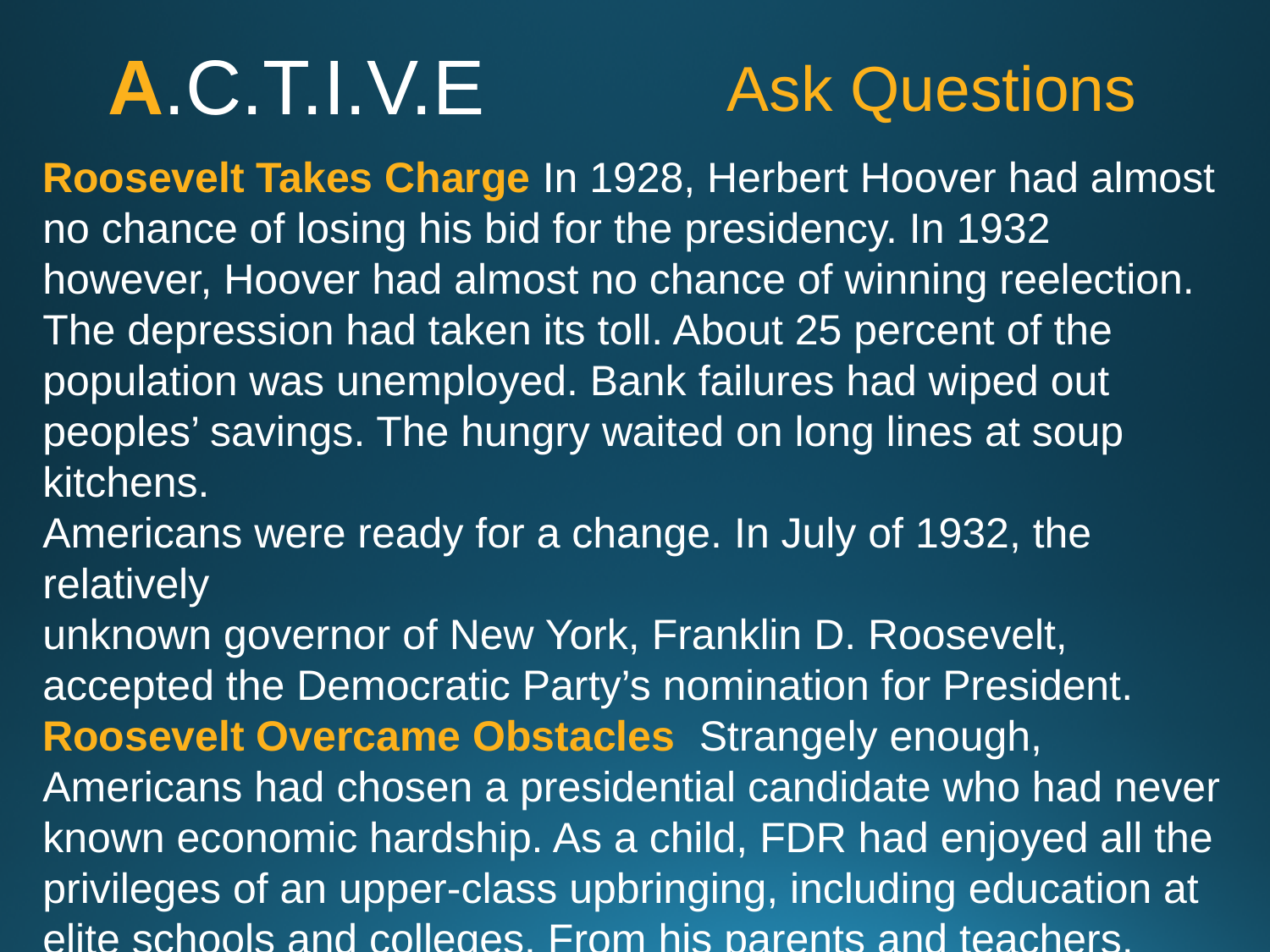

# A.C.T.I.V.E
Ask Questions
Roosevelt Takes Charge In 1928, Herbert Hoover had almost no chance of losing his bid for the presidency. In 1932 however, Hoover had almost no chance of winning reelection. The depression had taken its toll. About 25 percent of the population was unemployed. Bank failures had wiped out peoples’ savings. The hungry waited on long lines at soup kitchens.
Americans were ready for a change. In July of 1932, the relatively
unknown governor of New York, Franklin D. Roosevelt, accepted the Democratic Party’s nomination for President.
Roosevelt Overcame Obstacles  Strangely enough, Americans had chosen a presidential candidate who had never known economic hardship. As a child, FDR had enjoyed all the privileges of an upper-class upbringing, including education at elite schools and colleges. From his parents and teachers, FDR gained a great deal of self-confidence and a belief that public service was a noble calling.